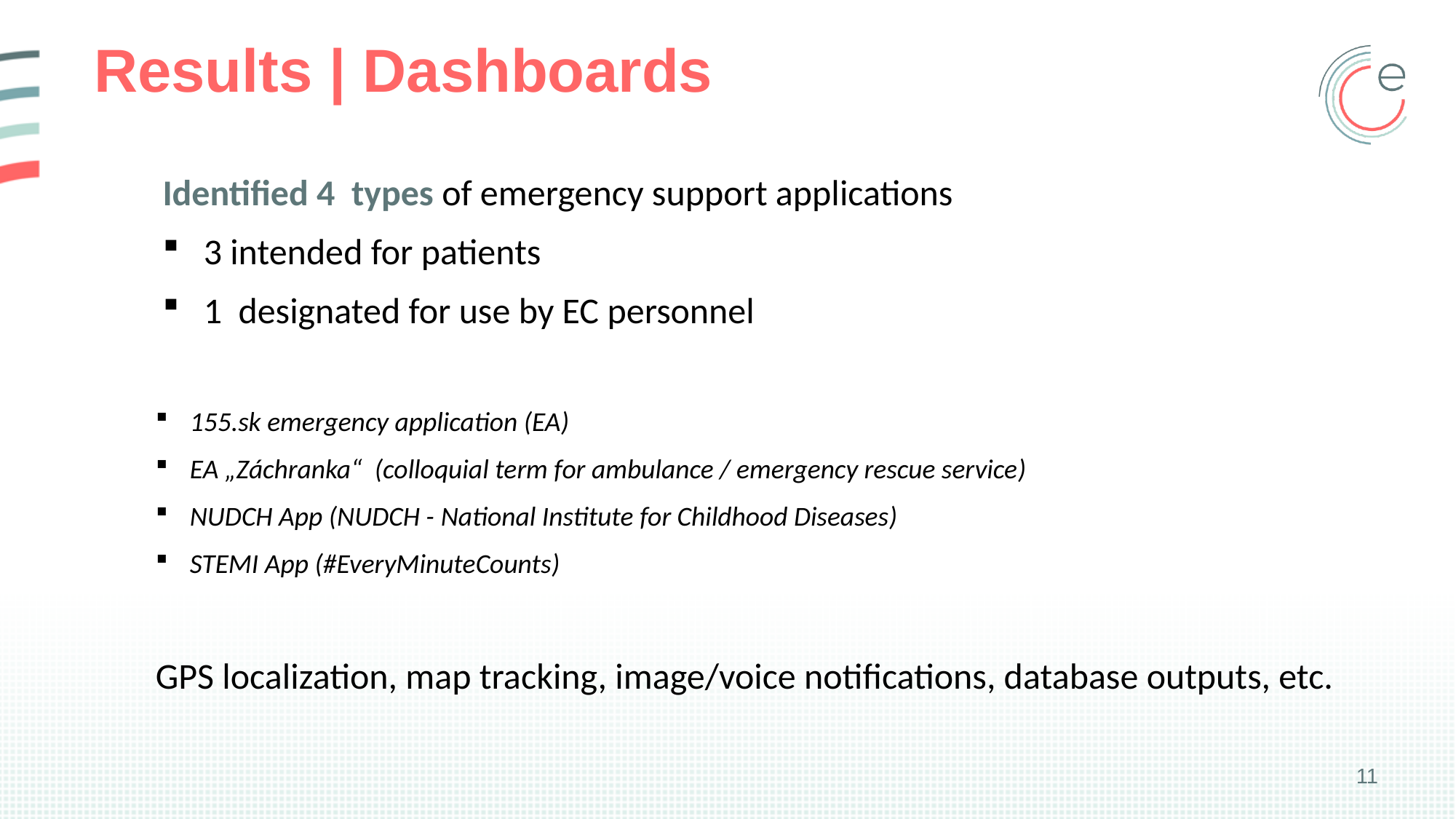

# Results | Dashboards

Identified 4  types of emergency support applications
3 intended for patients
1  designated for use by EC personnel
155.sk emergency application (EA)
EA „Záchranka“  (colloquial term for ambulance / emergency rescue service)
NUDCH App (NUDCH - National Institute for Childhood Diseases)
STEMI App (#EveryMinuteCounts)

GPS localization, map tracking, image/voice notifications, database outputs, etc.